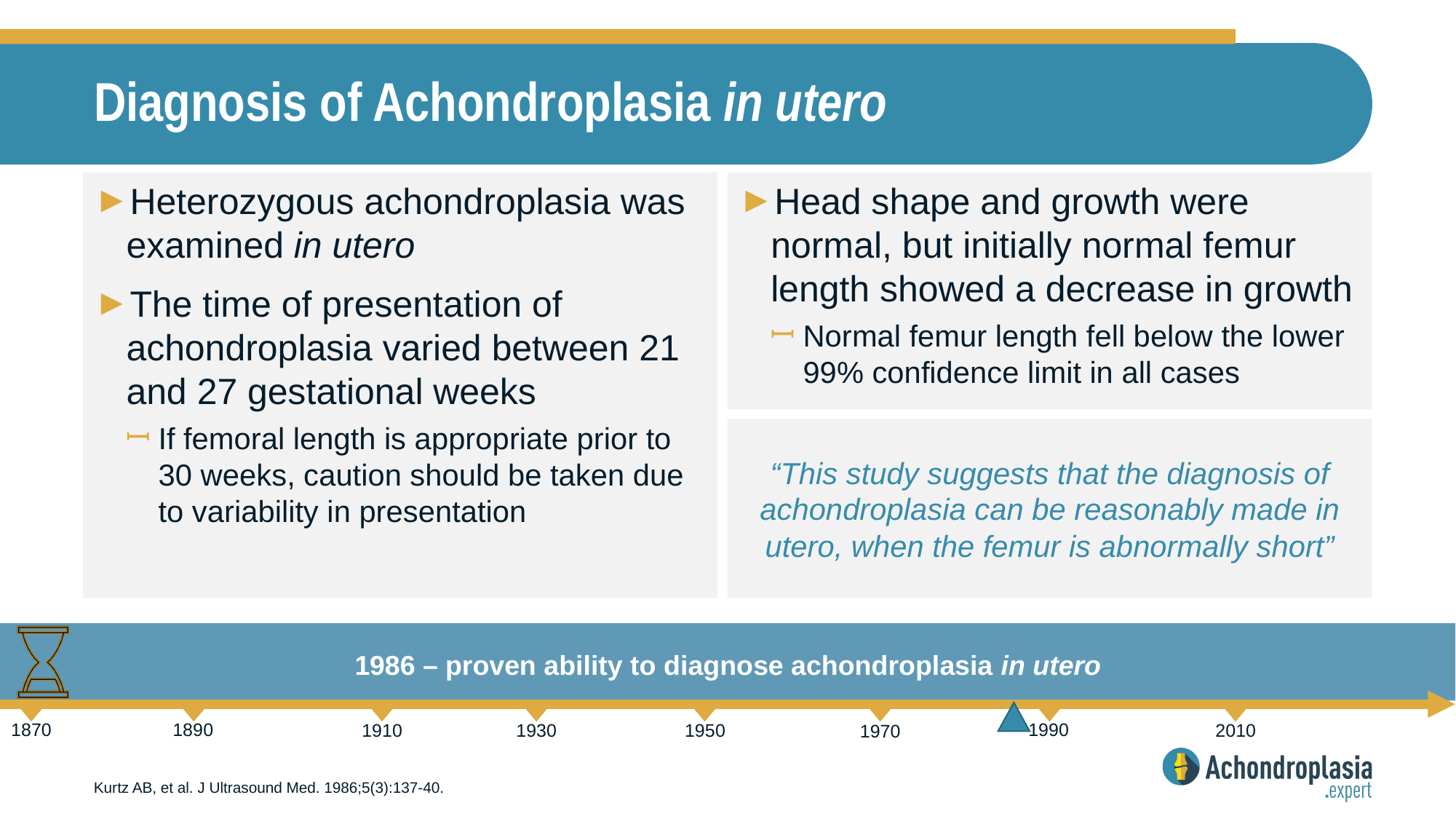

# Diagnosis of Achondroplasia in utero
Head shape and growth were normal, but initially normal femur length showed a decrease in growth
Normal femur length fell below the lower 99% confidence limit in all cases
Heterozygous achondroplasia was examined in utero
The time of presentation of achondroplasia varied between 21 and 27 gestational weeks
If femoral length is appropriate prior to 30 weeks, caution should be taken due to variability in presentation

“This study suggests that the diagnosis of achondroplasia can be reasonably made in utero, when the femur is abnormally short”
1986 – proven ability to diagnose achondroplasia in utero

Kurtz AB, et al. J Ultrasound Med. 1986;5(3):137-40.